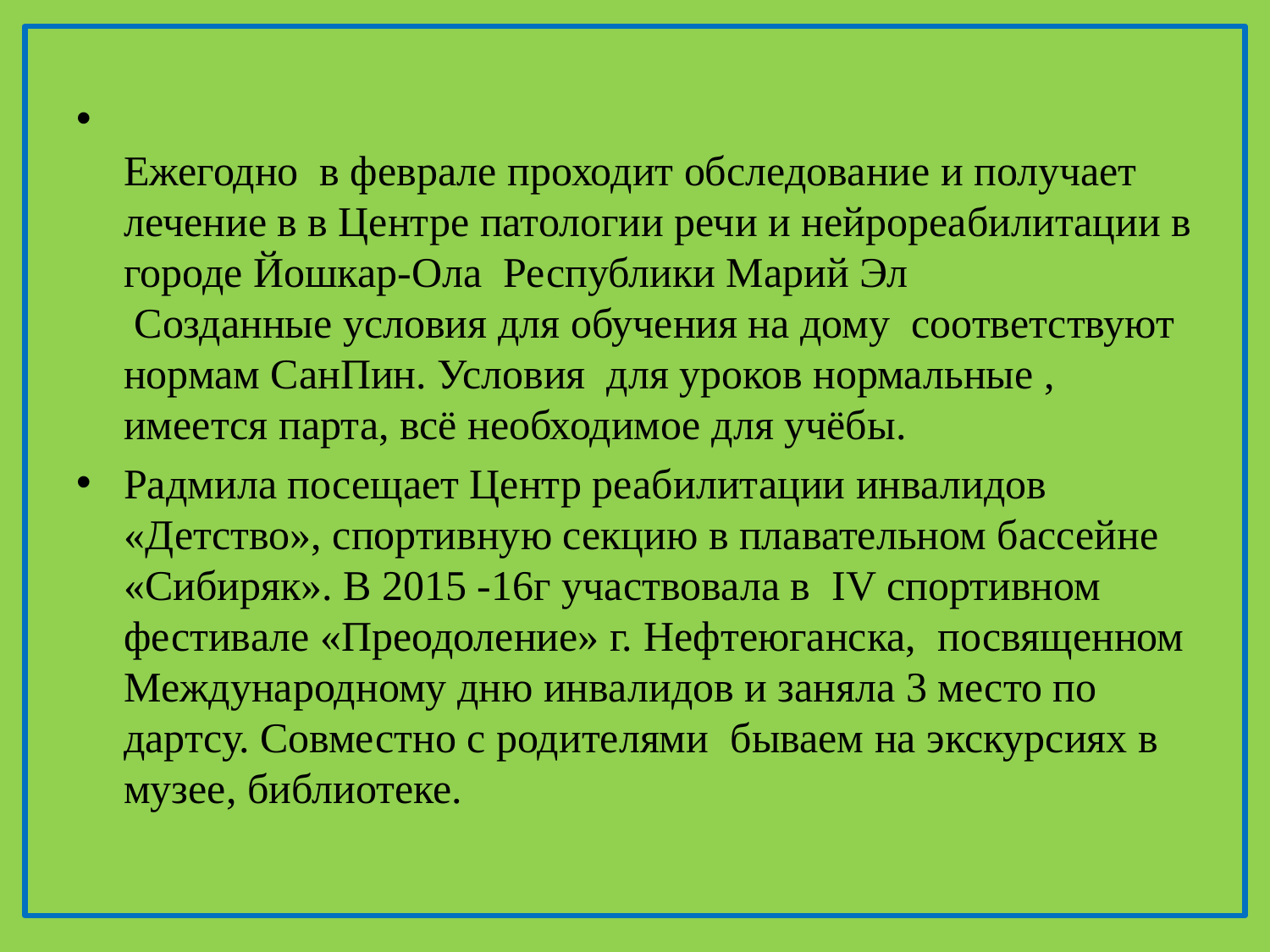

Ежегодно  в феврале проходит обследование и получает лечение в в Центре патологии речи и нейрореабилитации в городе Йошкар-Ола  Республики Марий Эл
 Созданные условия для обучения на дому  соответствуют нормам СанПин. Условия  для уроков нормальные , имеется парта, всё необходимое для учёбы.
Радмила посещает Центр реабилитации инвалидов «Детство», спортивную секцию в плавательном бассейне «Сибиряк». В 2015 -16г участвовала в  IV спортивном фестивале «Преодоление» г. Нефтеюганска,  посвященном Международному дню инвалидов и заняла 3 место по дартсу. Совместно с родителями  бываем на экскурсиях в музее, библиотеке.